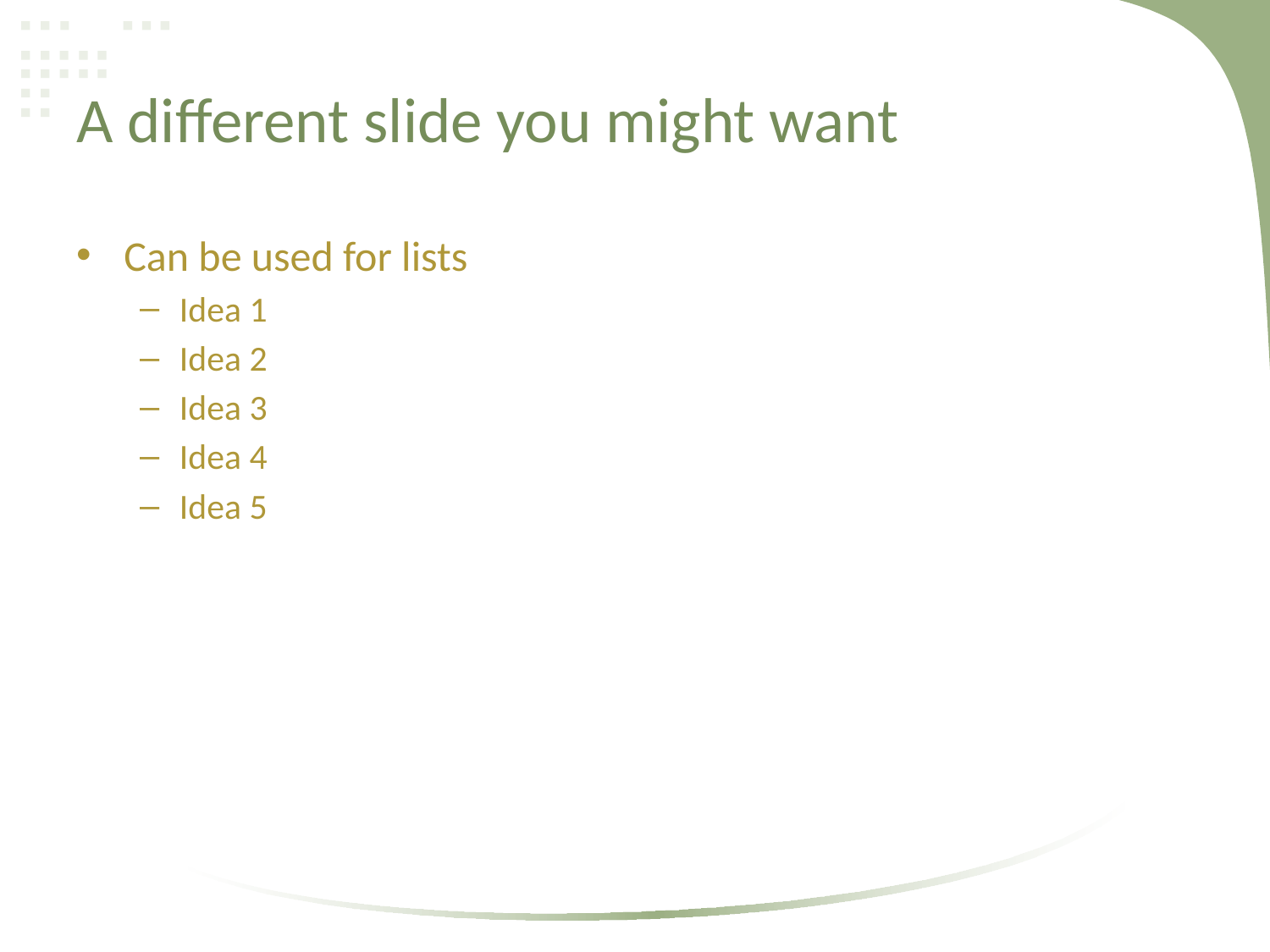

# A different slide you might want
Can be used for lists
Idea 1
Idea 2
Idea 3
Idea 4
Idea 5